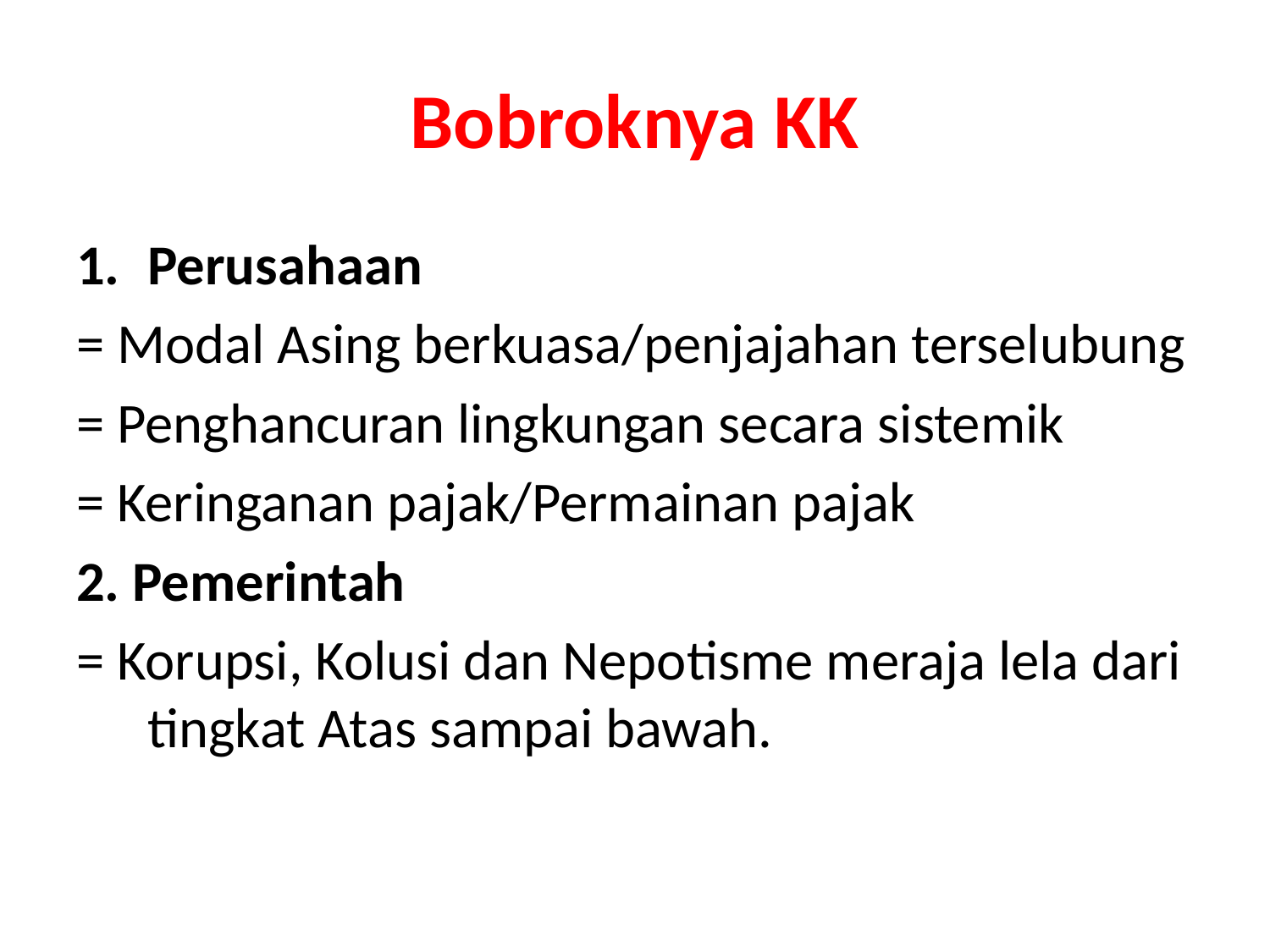

# Bobroknya KK
Perusahaan
= Modal Asing berkuasa/penjajahan terselubung
= Penghancuran lingkungan secara sistemik
= Keringanan pajak/Permainan pajak
2. Pemerintah
= Korupsi, Kolusi dan Nepotisme meraja lela dari tingkat Atas sampai bawah.